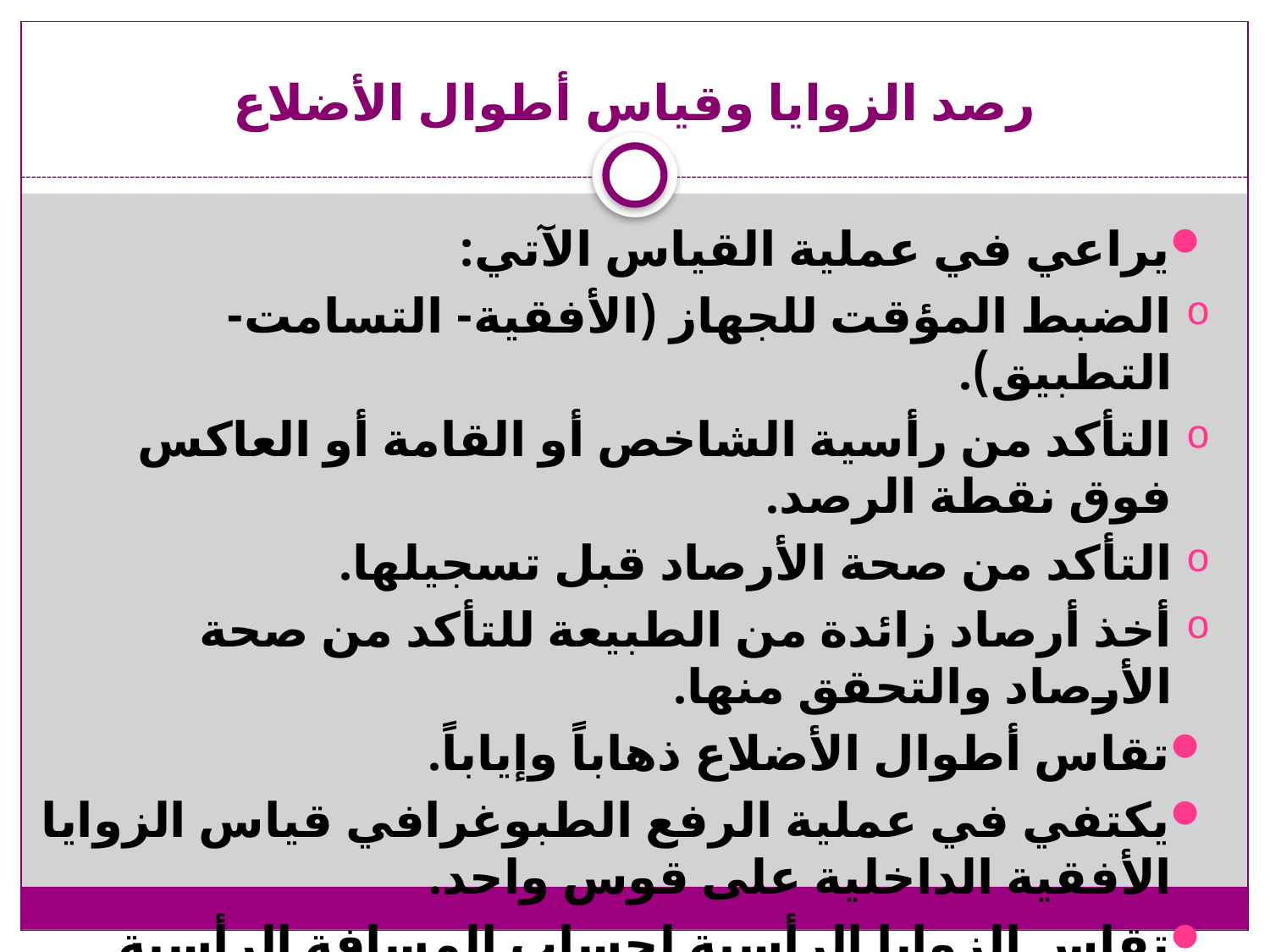

# رصد الزوايا وقياس أطوال الأضلاع
يراعي في عملية القياس الآتي:
الضبط المؤقت للجهاز (الأفقية- التسامت- التطبيق).
التأكد من رأسية الشاخص أو القامة أو العاكس فوق نقطة الرصد.
التأكد من صحة الأرصاد قبل تسجيلها.
أخذ أرصاد زائدة من الطبيعة للتأكد من صحة الأرصاد والتحقق منها.
تقاس أطوال الأضلاع ذهاباً وإياباً.
يكتفي في عملية الرفع الطبوغرافي قياس الزوايا الأفقية الداخلية على قوس واحد.
تقاس الزوايا الرأسية لحساب المسافة الرأسية ومنها يتم حساب المنسوب.